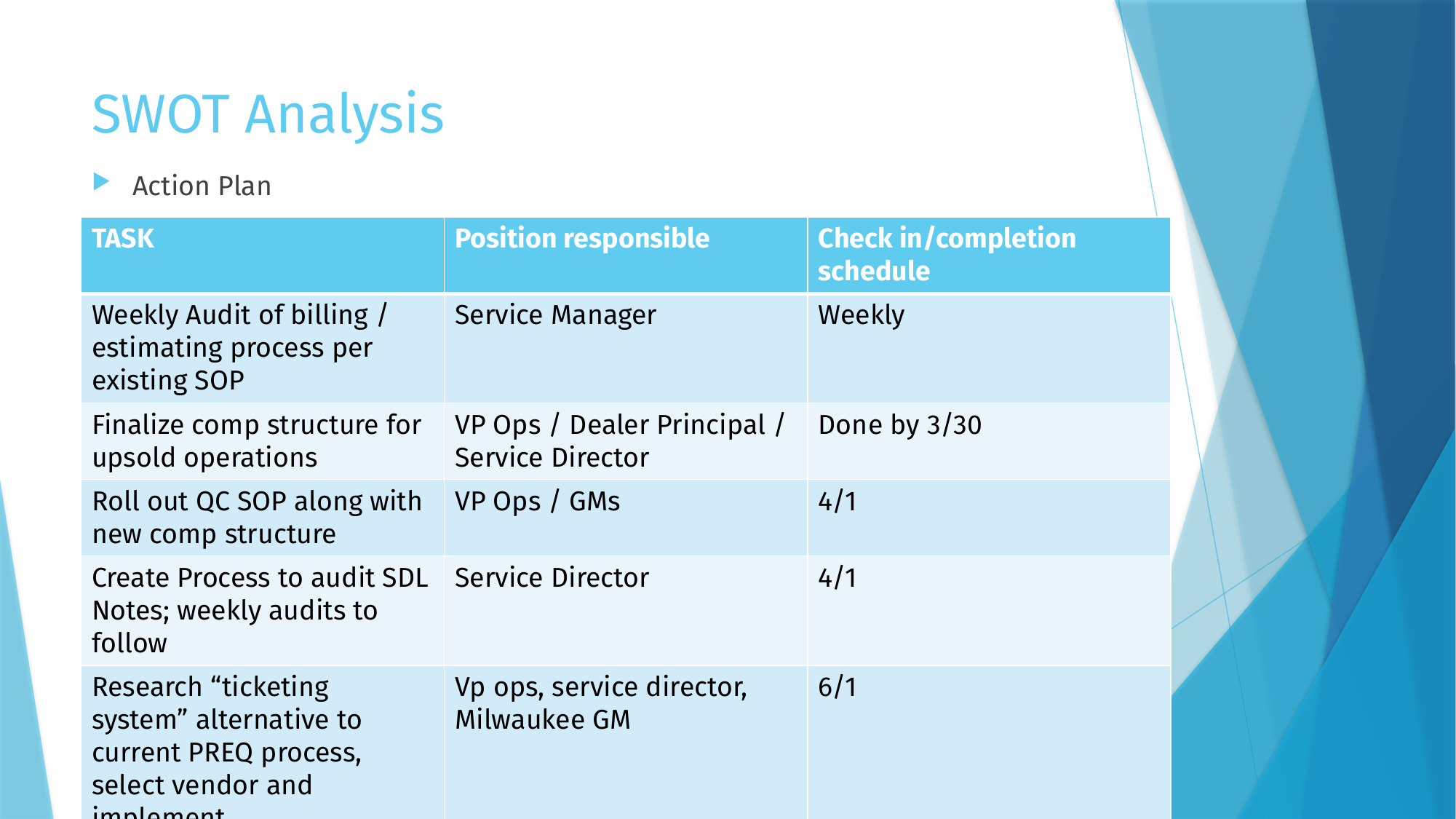

# SWOT Analysis
Action Plan

| TASK | Position responsible | Check in/completion schedule |
| --- | --- | --- |
| Weekly Audit of billing / estimating process per existing SOP | Service Manager | Weekly |
| Finalize comp structure for upsold operations | VP Ops / Dealer Principal / Service Director | Done by 3/30 |
| Roll out QC SOP along with new comp structure | VP Ops / GMs | 4/1 |
| Create Process to audit SDL Notes; weekly audits to follow | Service Director | 4/1 |
| Research “ticketing system” alternative to current PREQ process, select vendor and implement | Vp ops, service director, Milwaukee GM | 6/1 |
| Place 2 current technicians in Inaugeral Tech center class to improve their capabilities | Milwaukee GM | 4/1 |
|  |  |  |